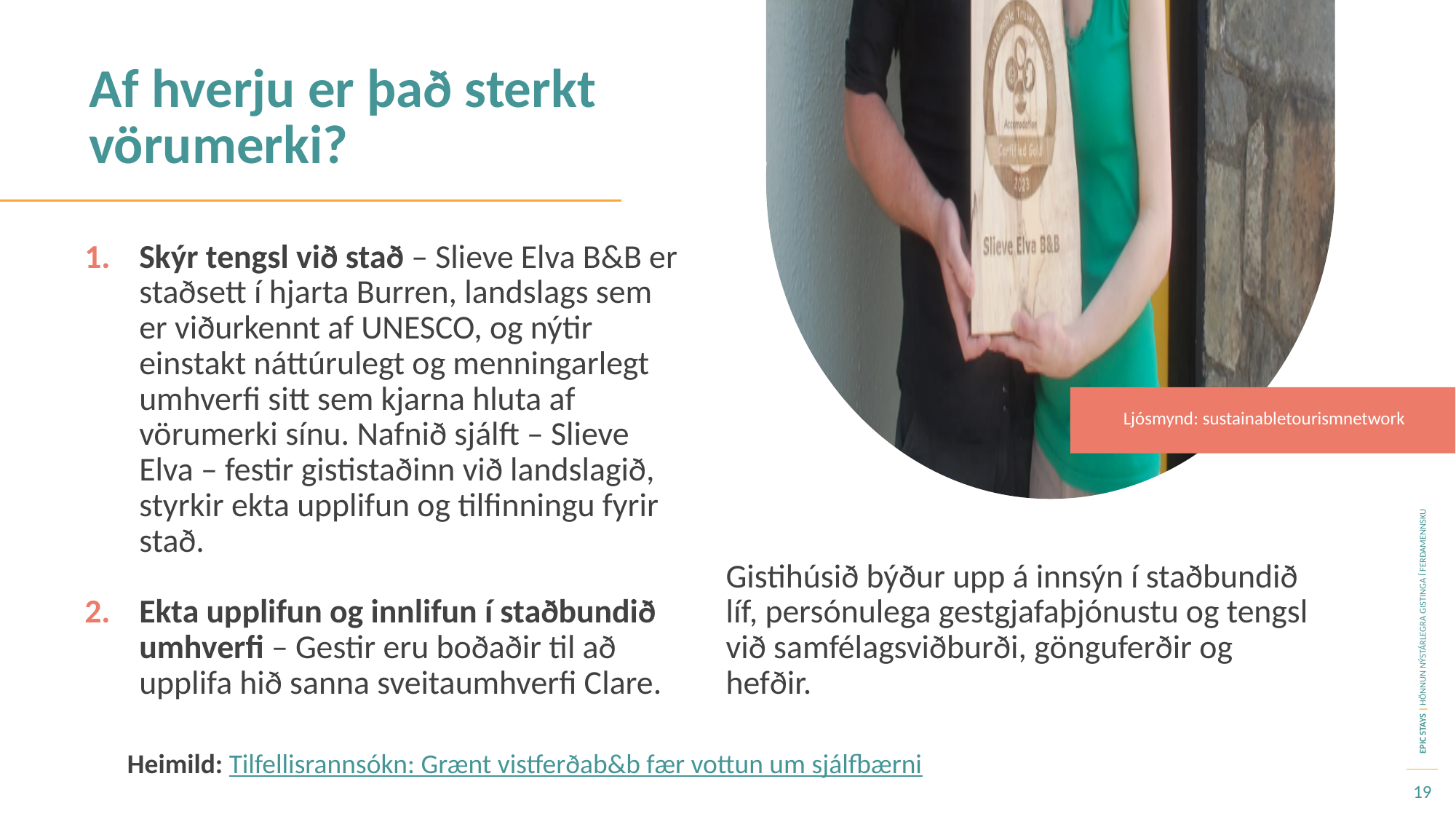

Af hverju er það sterkt vörumerki?

Skýr tengsl við stað – Slieve Elva B&B er staðsett í hjarta Burren, landslags sem er viðurkennt af UNESCO, og nýtir einstakt náttúrulegt og menningarlegt umhverfi sitt sem kjarna hluta af vörumerki sínu. Nafnið sjálft – Slieve Elva – festir gististaðinn við landslagið, styrkir ekta upplifun og tilfinningu fyrir stað.

Ekta upplifun og innlifun í staðbundið umhverfi – Gestir eru boðaðir til að upplifa hið sanna sveitaumhverfi Clare.

Gistihúsið býður upp á innsýn í staðbundið líf, persónulega gestgjafaþjónustu og tengsl við samfélagsviðburði, gönguferðir og hefðir.

Ljósmynd: sustainabletourismnetwork
Heimild: Tilfellisrannsókn: Grænt vistferðab&b fær vottun um sjálfbærni
19